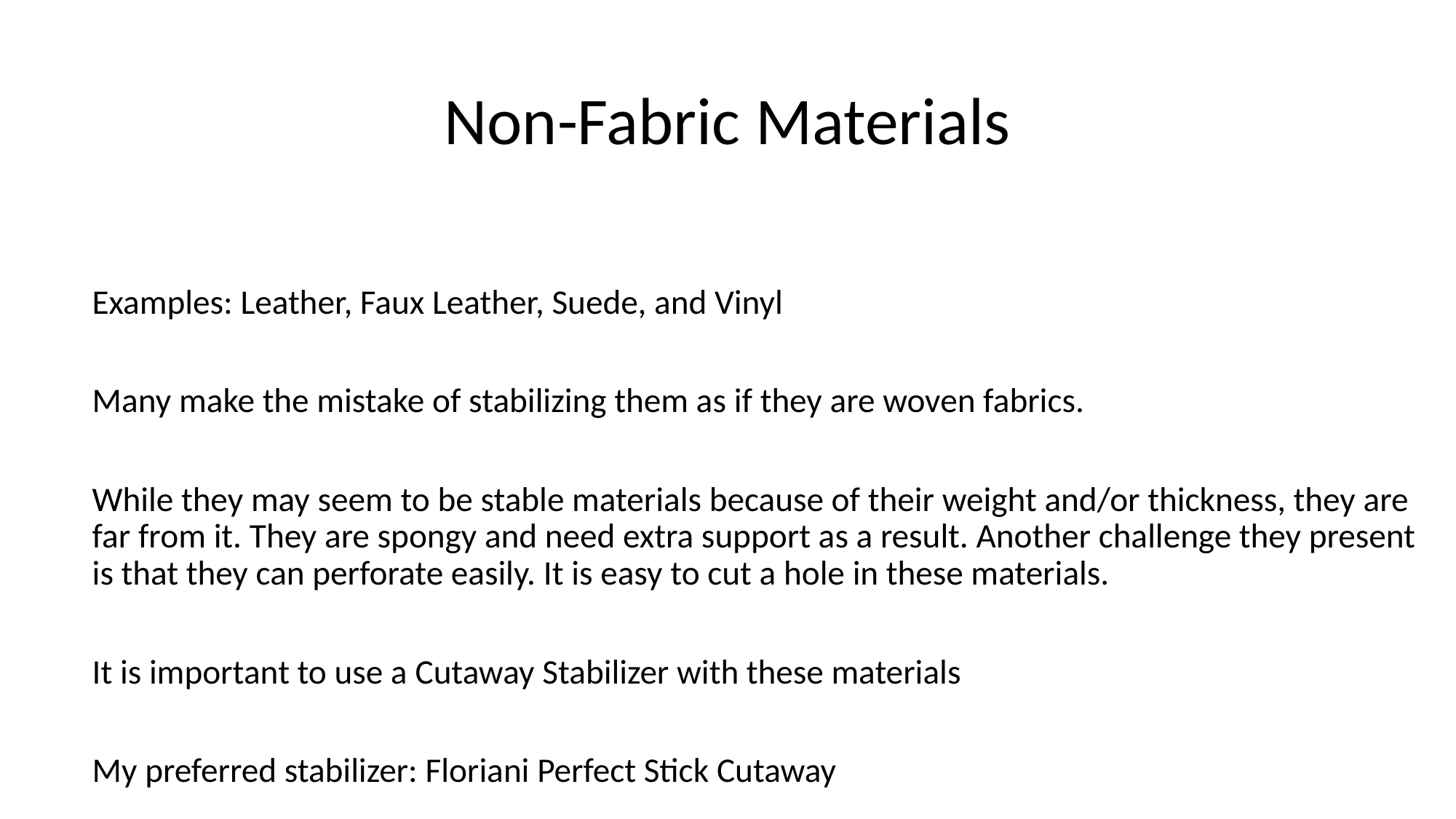

# Non-Fabric Materials
Examples: Leather, Faux Leather, Suede, and Vinyl

Many make the mistake of stabilizing them as if they are woven fabrics.

While they may seem to be stable materials because of their weight and/or thickness, they are far from it. They are spongy and need extra support as a result. Another challenge they present is that they can perforate easily. It is easy to cut a hole in these materials.

It is important to use a Cutaway Stabilizer with these materials

My preferred stabilizer: Floriani Perfect Stick Cutaway